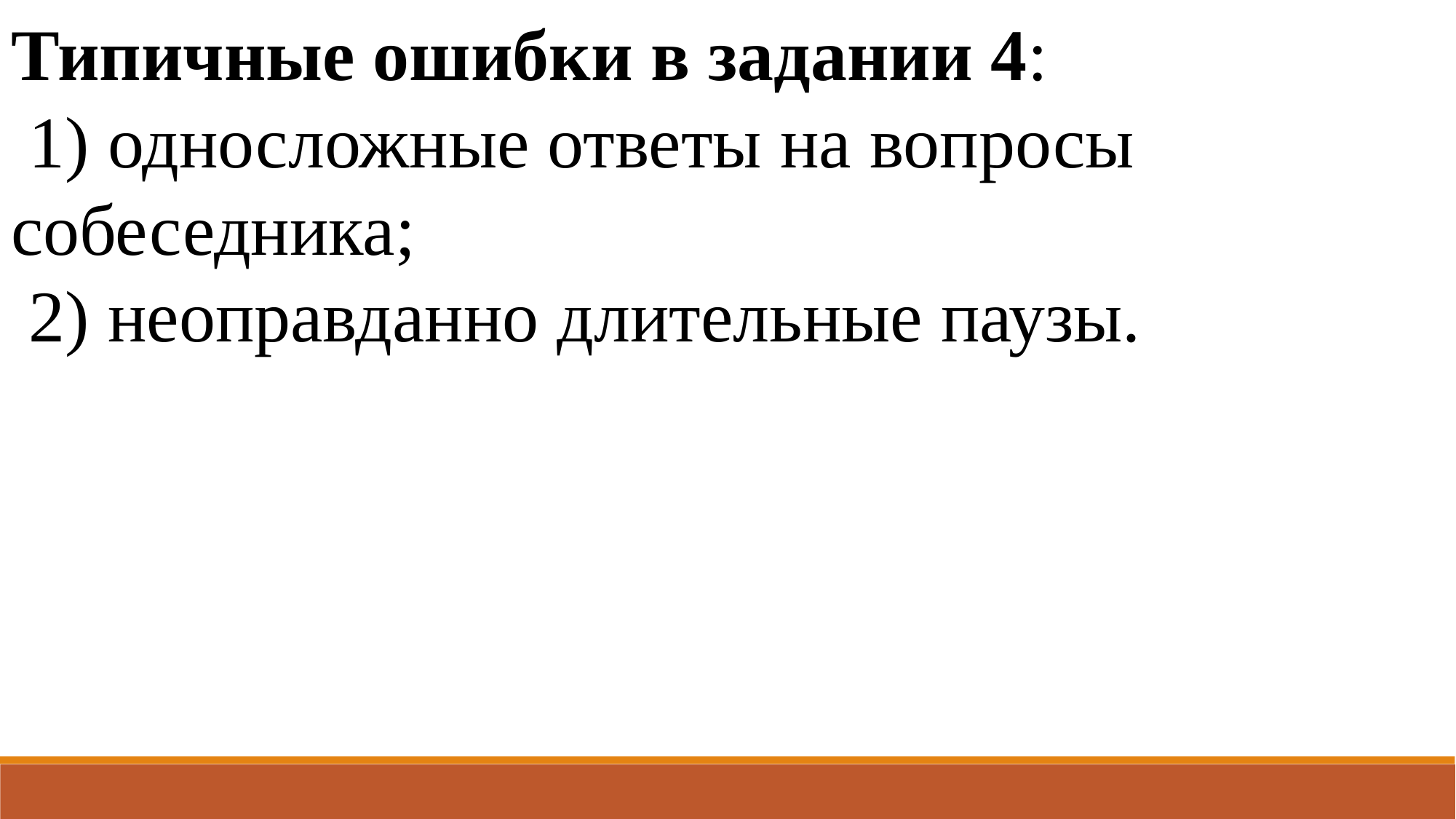

Типичные ошибки в задании 4:
 1) односложные ответы на вопросы собеседника;
 2) неоправданно длительные паузы.